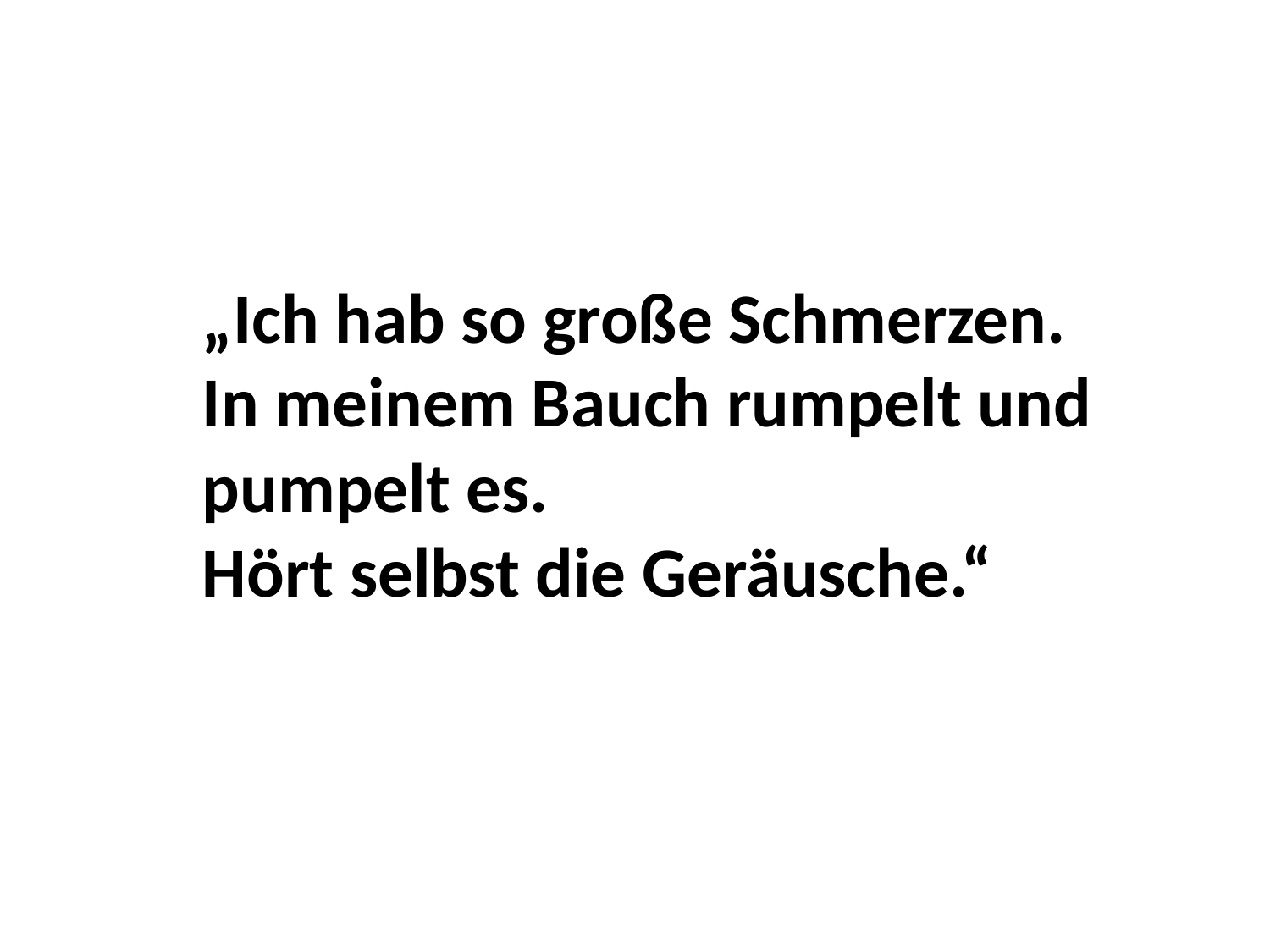

„Ich hab so große Schmerzen.
In meinem Bauch rumpelt und
pumpelt es.
Hört selbst die Geräusche.“